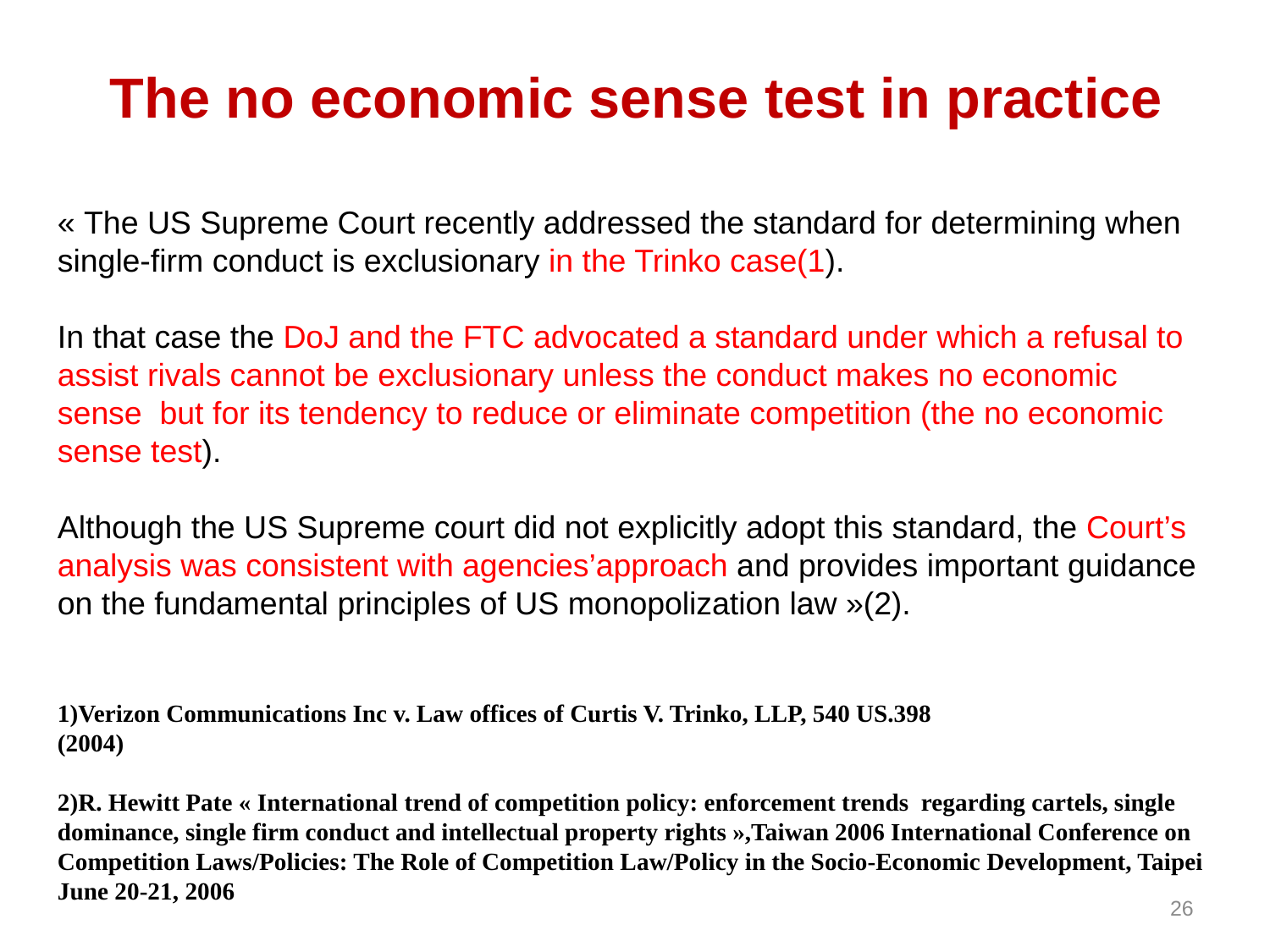

# The no economic sense test in practice
« The US Supreme Court recently addressed the standard for determining when
single-firm conduct is exclusionary in the Trinko case(1).

In that case the DoJ and the FTC advocated a standard under which a refusal to
assist rivals cannot be exclusionary unless the conduct makes no economic
sense  but for its tendency to reduce or eliminate competition (the no economic
sense test).

Although the US Supreme court did not explicitly adopt this standard, the Court’s
analysis was consistent with agencies’approach and provides important guidance
on the fundamental principles of US monopolization law »(2).

1)Verizon Communications Inc v. Law offices of Curtis V. Trinko, LLP, 540 US.398
(2004)

2)R. Hewitt Pate « International trend of competition policy: enforcement trends  regarding cartels, single
dominance, single firm conduct and intellectual property rights »,Taiwan 2006 International Conference on
Competition Laws/Policies: The Role of Competition Law/Policy in the Socio-Economic Development, Taipei
June 20-21, 2006

26